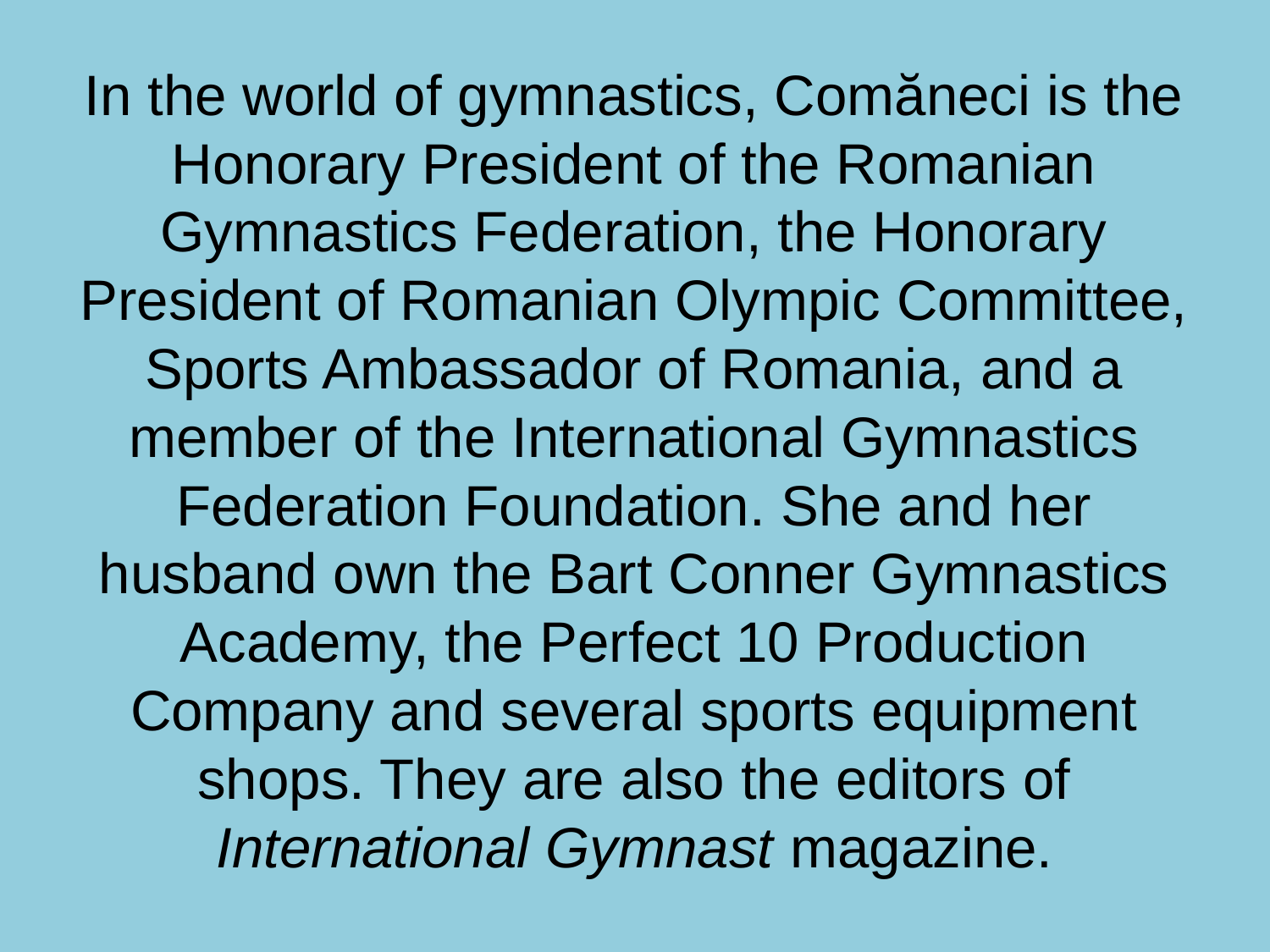

# In the world of gymnastics, Comăneci is the Honorary President of the Romanian Gymnastics Federation, the Honorary President of Romanian Olympic Committee, Sports Ambassador of Romania, and a member of the International Gymnastics Federation Foundation. She and her husband own the Bart Conner Gymnastics Academy, the Perfect 10 Production Company and several sports equipment shops. They are also the editors of International Gymnast magazine.